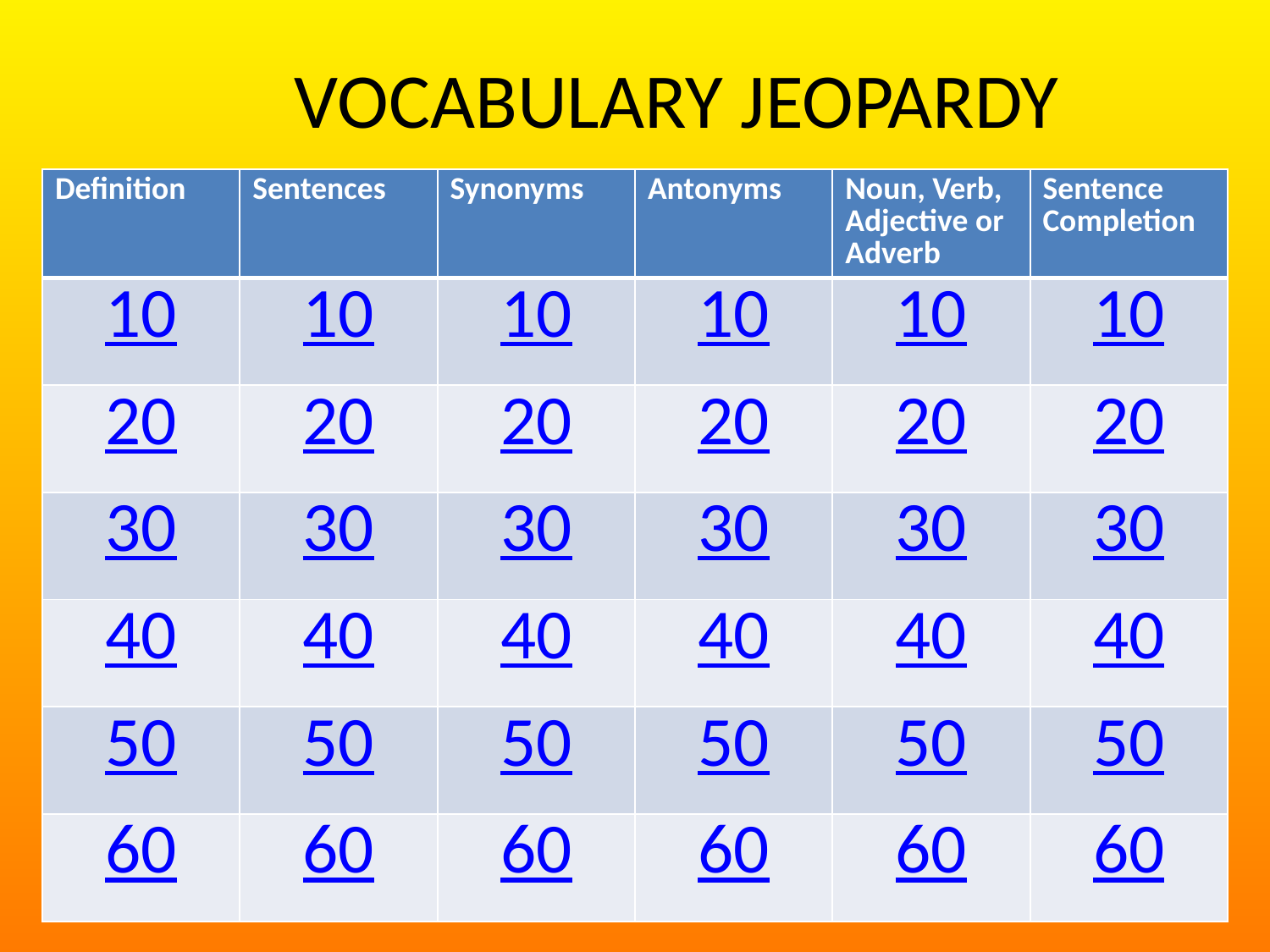

# VOCABULARY JEOPARDY
| Definition | Sentences | Synonyms | Antonyms | Noun, Verb, Adjective or Adverb | Sentence Completion |
| --- | --- | --- | --- | --- | --- |
| 10 | 10 | 10 | 10 | 10 | 10 |
| 20 | 20 | 20 | 20 | 20 | 20 |
| 30 | 30 | 30 | 30 | 30 | 30 |
| 40 | 40 | 40 | 40 | 40 | 40 |
| 50 | 50 | 50 | 50 | 50 | 50 |
| 60 | 60 | 60 | 60 | 60 | 60 |